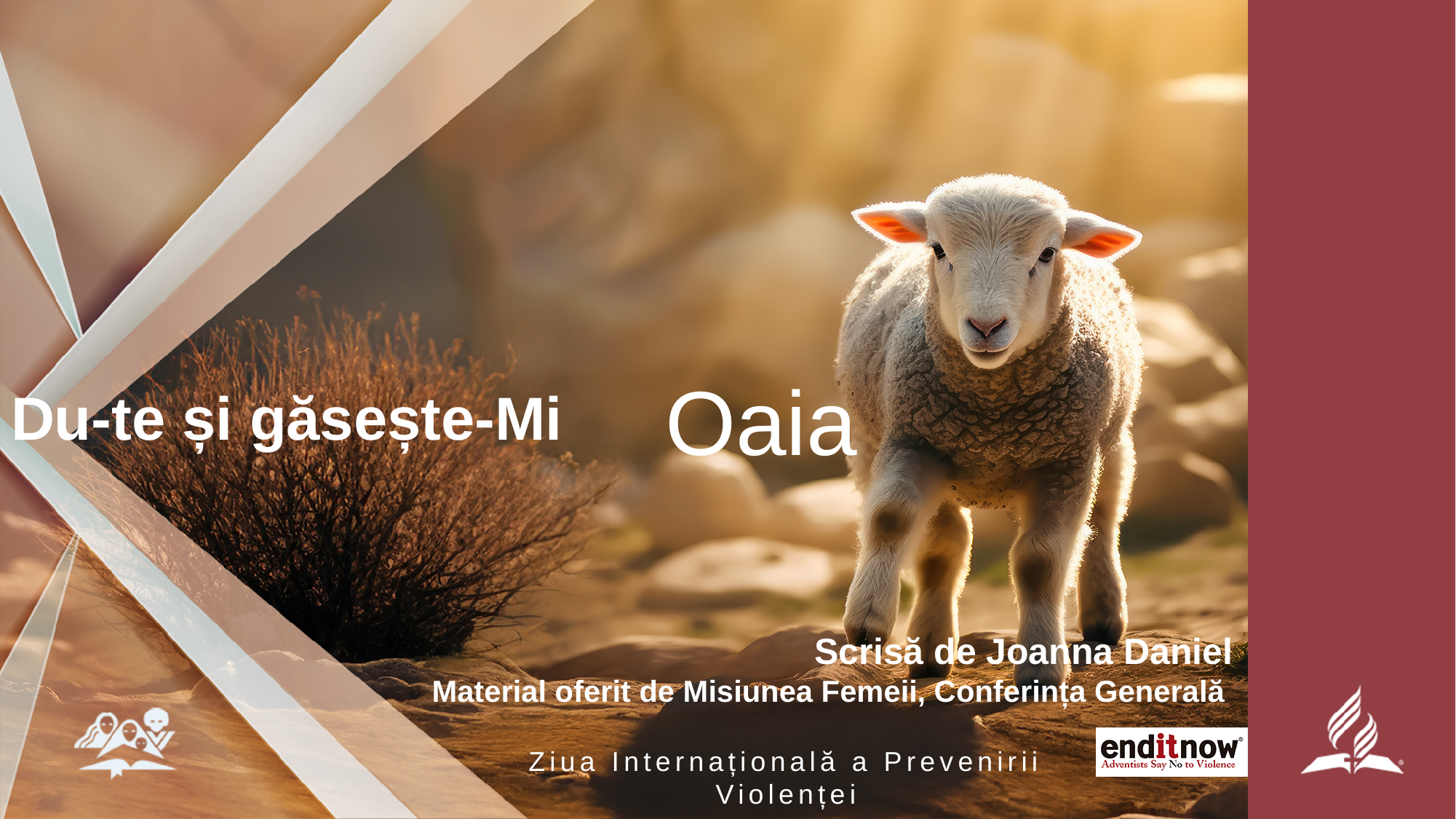

Du-te și găsește-Mi
# Oaia
Scrisă de Joanna Daniel
Material oferit de Misiunea Femeii, Conferința Generală
Ziua Internațională a Prevenirii Violenței